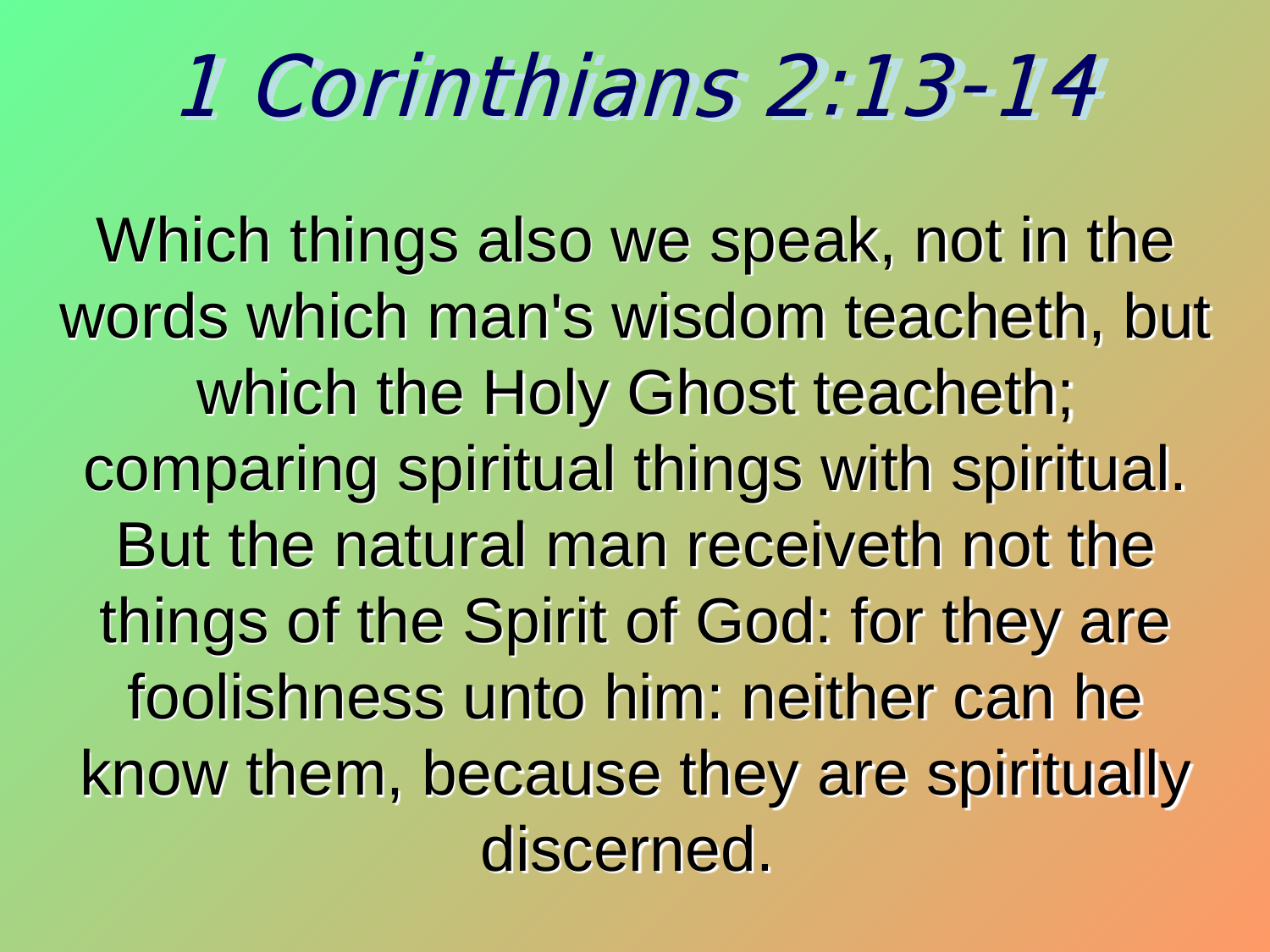

1 Corinthians 2:13-14
Which things also we speak, not in the words which man's wisdom teacheth, but which the Holy Ghost teacheth; comparing spiritual things with spiritual. But the natural man receiveth not the things of the Spirit of God: for they are foolishness unto him: neither can he know them, because they are spiritually discerned.